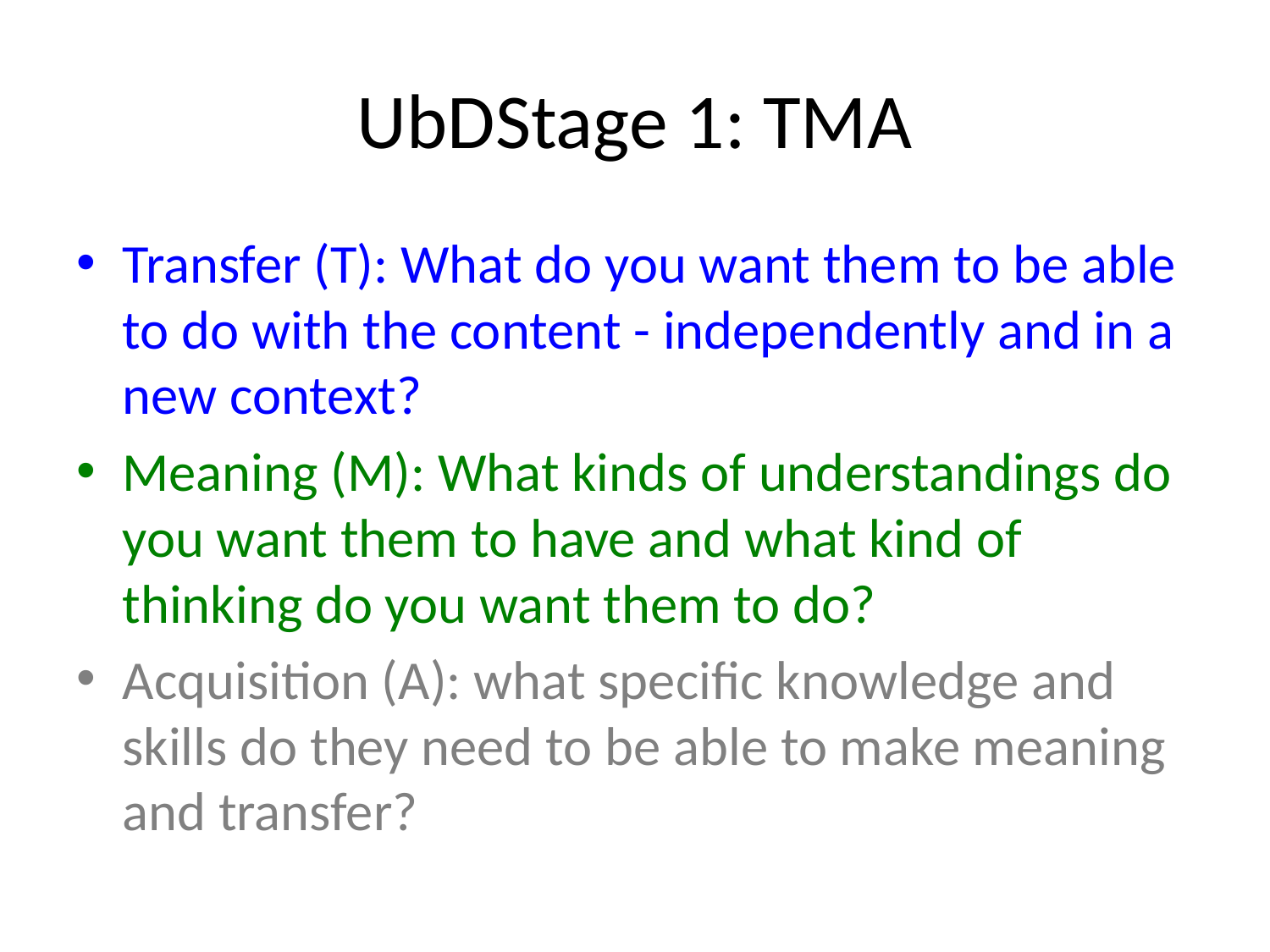

# UbDStage 1: TMA
Transfer (T): What do you want them to be able to do with the content - independently and in a new context?
Meaning (M): What kinds of understandings do you want them to have and what kind of thinking do you want them to do?
Acquisition (A): what specific knowledge and skills do they need to be able to make meaning and transfer?